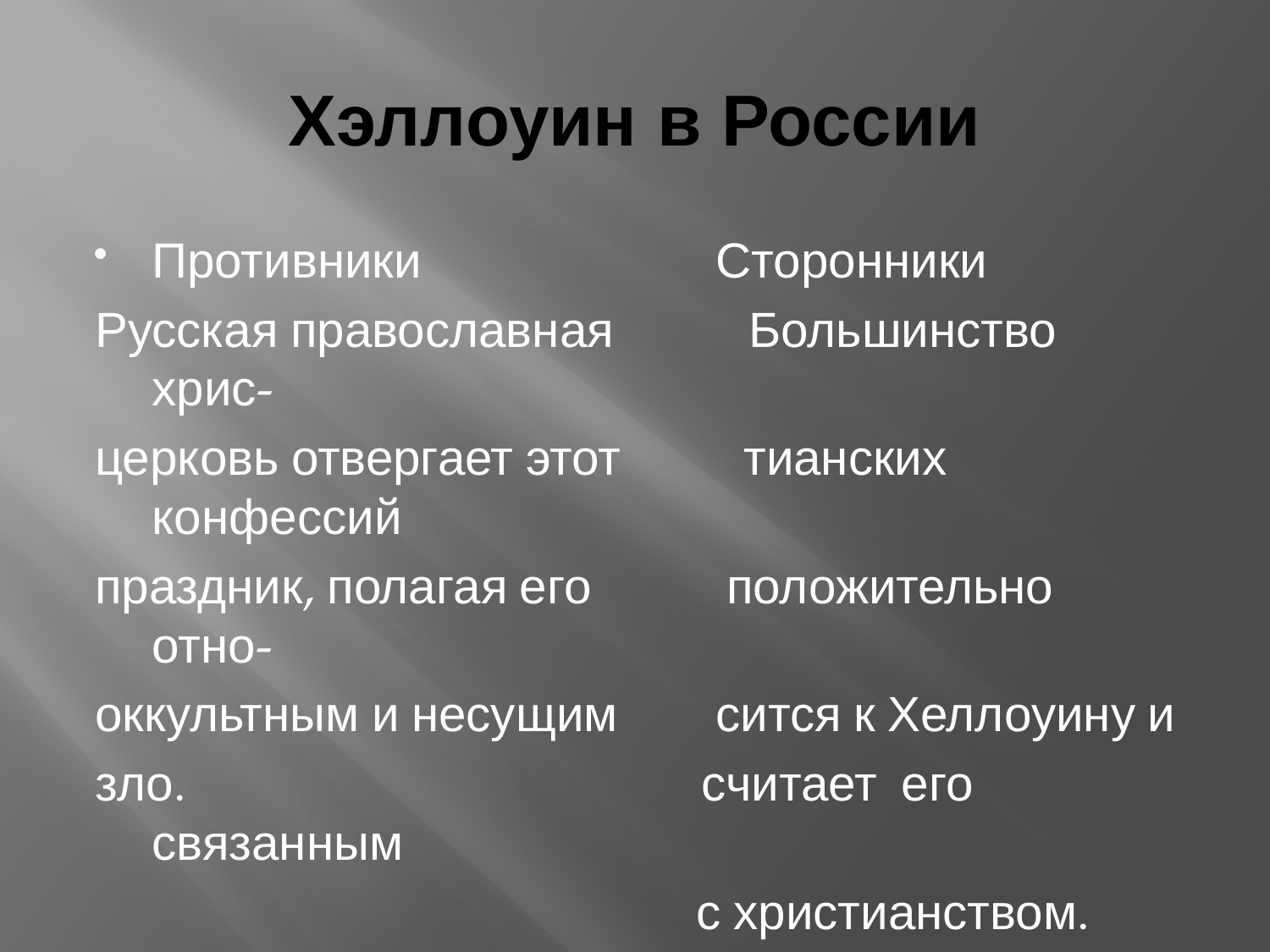

# Хэллоуин в России
Противники                        Сторонники
Русская православная           Большинство  хрис-
церковь отвергает этот          тианских конфессий
праздник, полагая его           положительно  отно-
оккультным и несущим        сится к Хеллоуину и
зло.                                          считает  его связанным
                                                 с христианством.